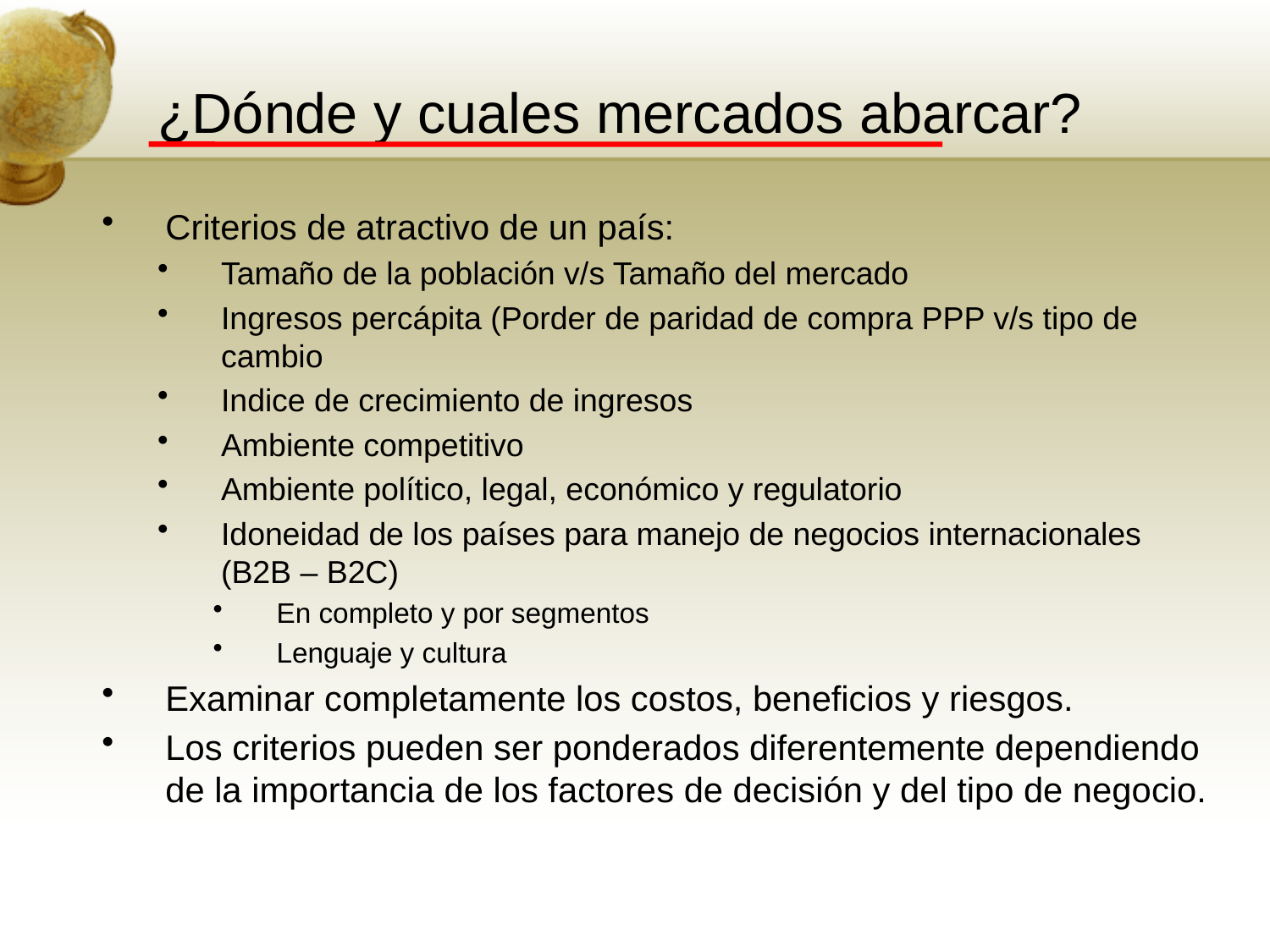

# ¿Dónde y cuales mercados abarcar?

Criterios de atractivo de un país:
Tamaño de la población v/s Tamaño del mercado
Ingresos percápita (Porder de paridad de compra PPP v/s tipo de cambio
Indice de crecimiento de ingresos
Ambiente competitivo
Ambiente político, legal, económico y regulatorio
Idoneidad de los países para manejo de negocios internacionales (B2B – B2C)
En completo y por segmentos
Lenguaje y cultura
Examinar completamente los costos, beneficios y riesgos.
Los criterios pueden ser ponderados diferentemente dependiendo de la importancia de los factores de decisión y del tipo de negocio.